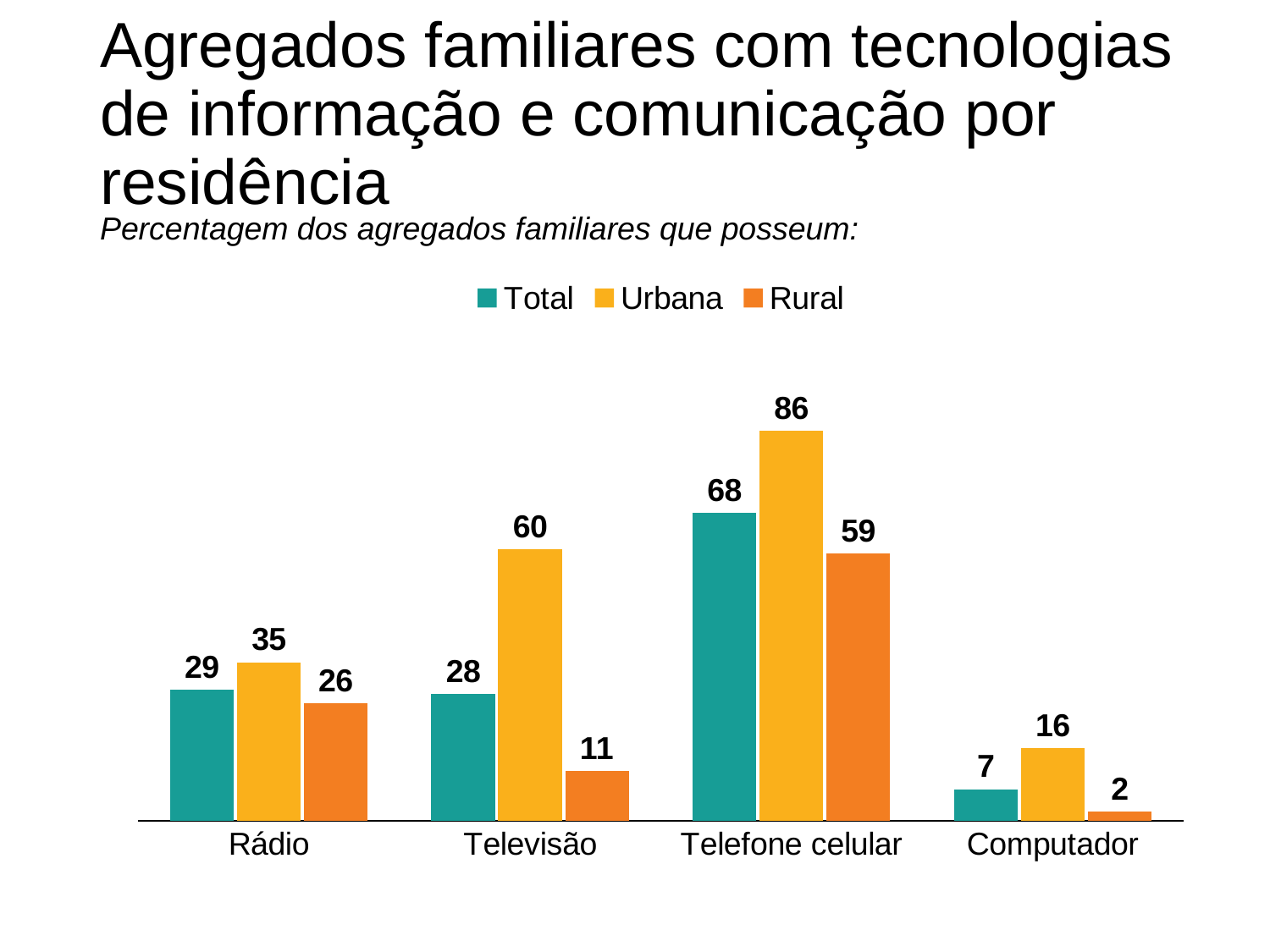

# Agregados familiares com tecnologias de informação e comunicação por residência
Percentagem dos agregados familiares que posseum:

### Chart

| Category | Total | Urbana | Rural |
|---|---|---|---|
| Rádio | 29.0 | 35.0 | 26.0 |
| Televisão | 28.0 | 60.0 | 11.0 |
| Telefone celular | 68.0 | 86.0 | 59.0 |
| Computador | 7.0 | 16.0 | 2.0 |